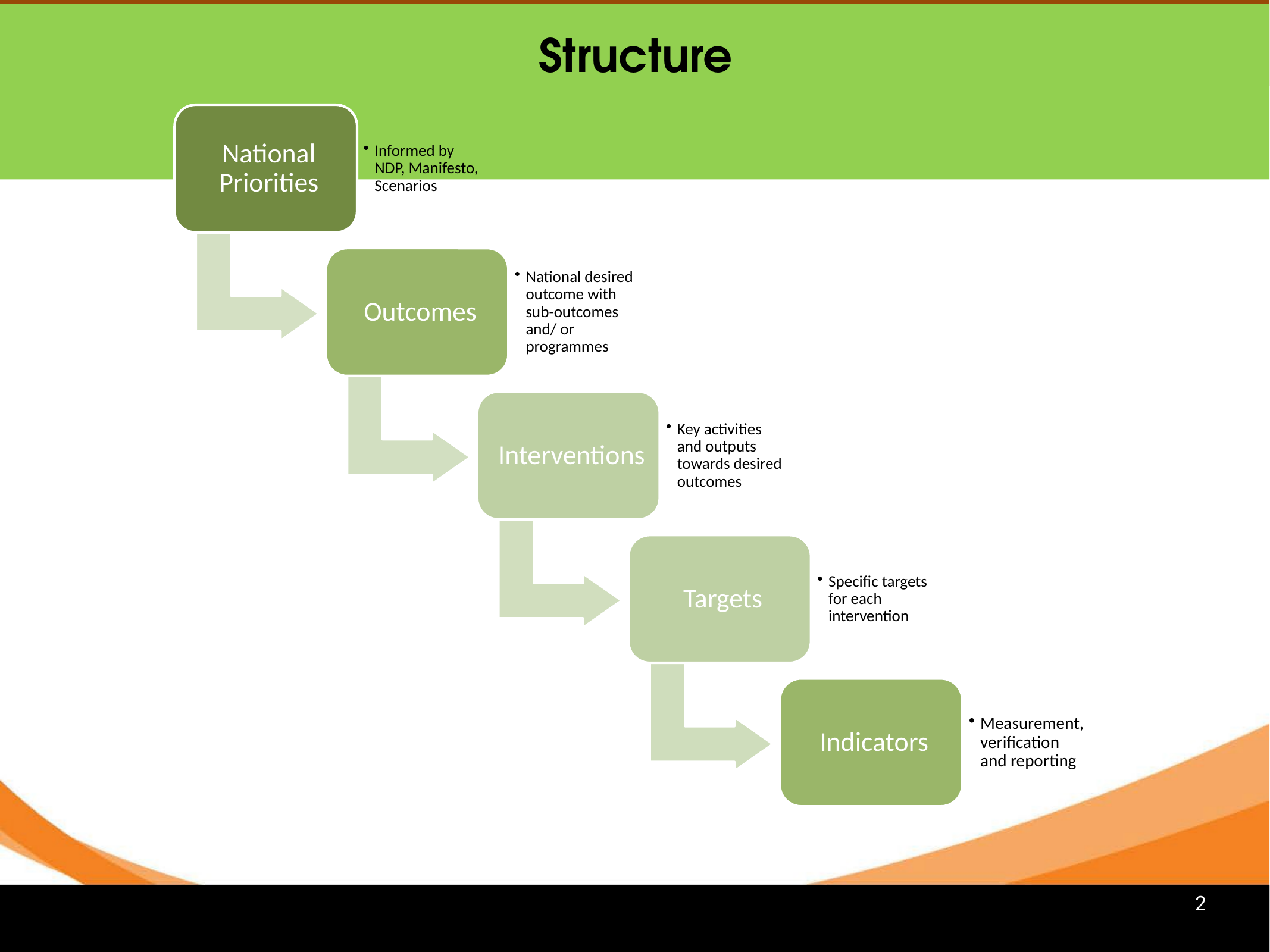

# Structure
National Priorities
Informed by NDP, Manifesto, Scenarios
Outcomes
National desired outcome with sub-outcomes and/ or programmes
Interventions
Key activities and outputs towards desired outcomes
Targets
Specific targets for each intervention
Indicators
Measurement, verification and reporting
2
7